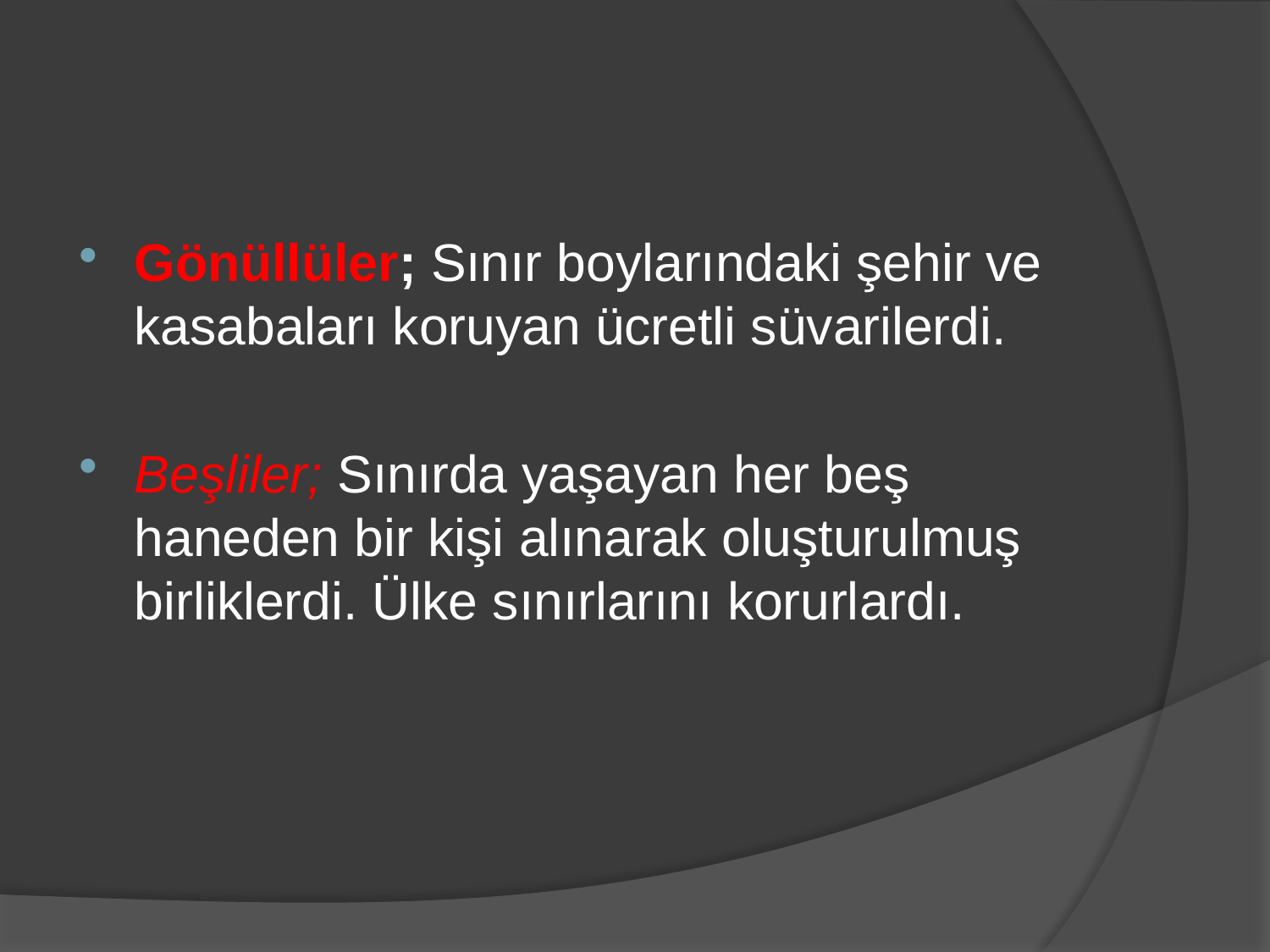

#
Gönüllüler; Sınır boylarındaki şehir ve kasabaları koruyan ücretli süvarilerdi.

Beşliler; Sınırda yaşayan her beş haneden bir kişi alınarak oluşturulmuş birliklerdi. Ülke sınırlarını korurlardı.